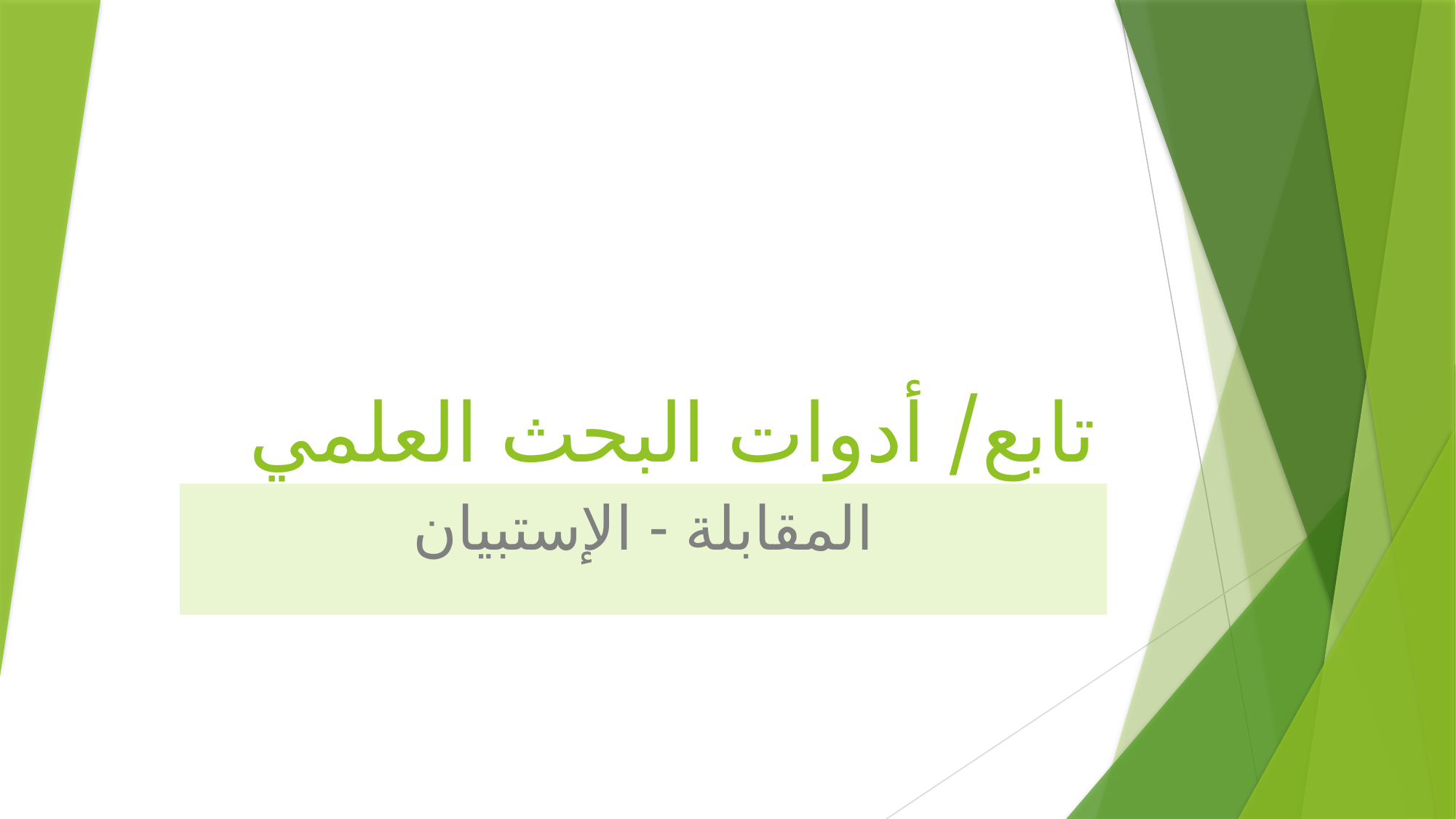

# تابع/ أدوات البحث العلمي
المقابلة - الإستبيان